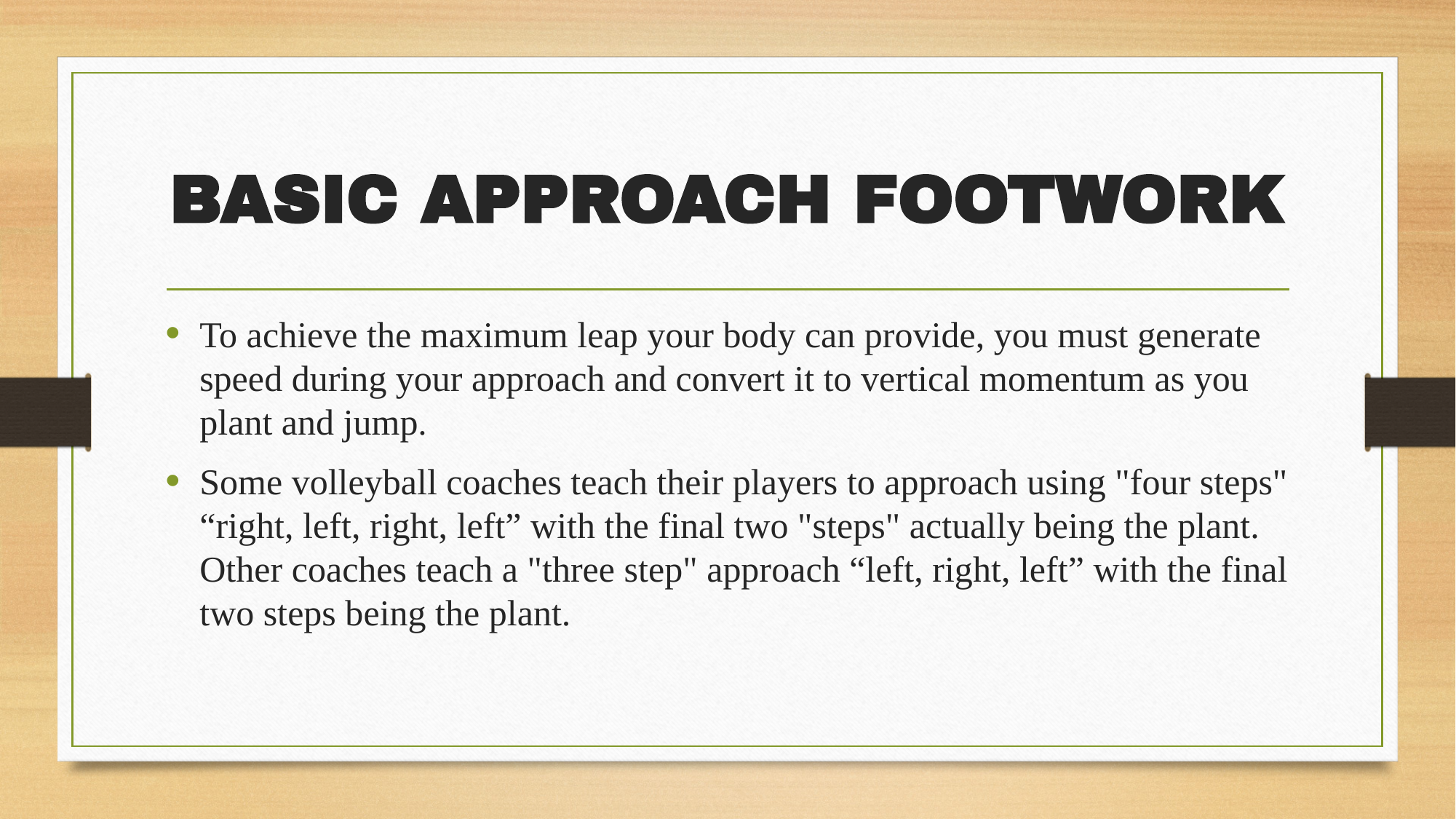

# BASIC APPROACH FOOTWORK
To achieve the maximum leap your body can provide, you must generate speed during your approach and convert it to vertical momentum as you plant and jump.
Some volleyball coaches teach their players to approach using "four steps" “right, left, right, left” with the final two "steps" actually being the plant. Other coaches teach a "three step" approach “left, right, left” with the final two steps being the plant.